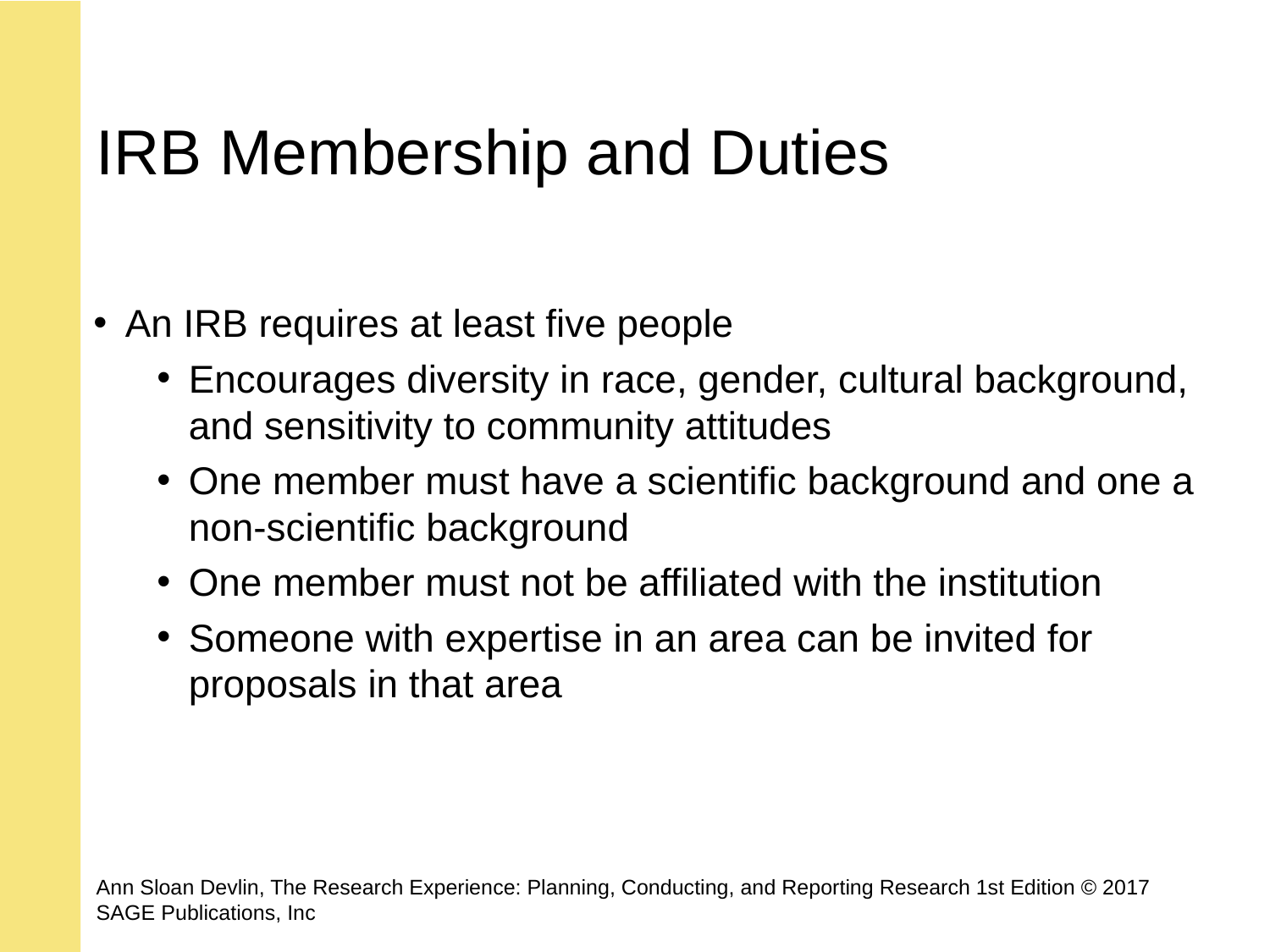

# IRB Membership and Duties
An IRB requires at least five people
Encourages diversity in race, gender, cultural background, and sensitivity to community attitudes
One member must have a scientific background and one a non-scientific background
One member must not be affiliated with the institution
Someone with expertise in an area can be invited for proposals in that area